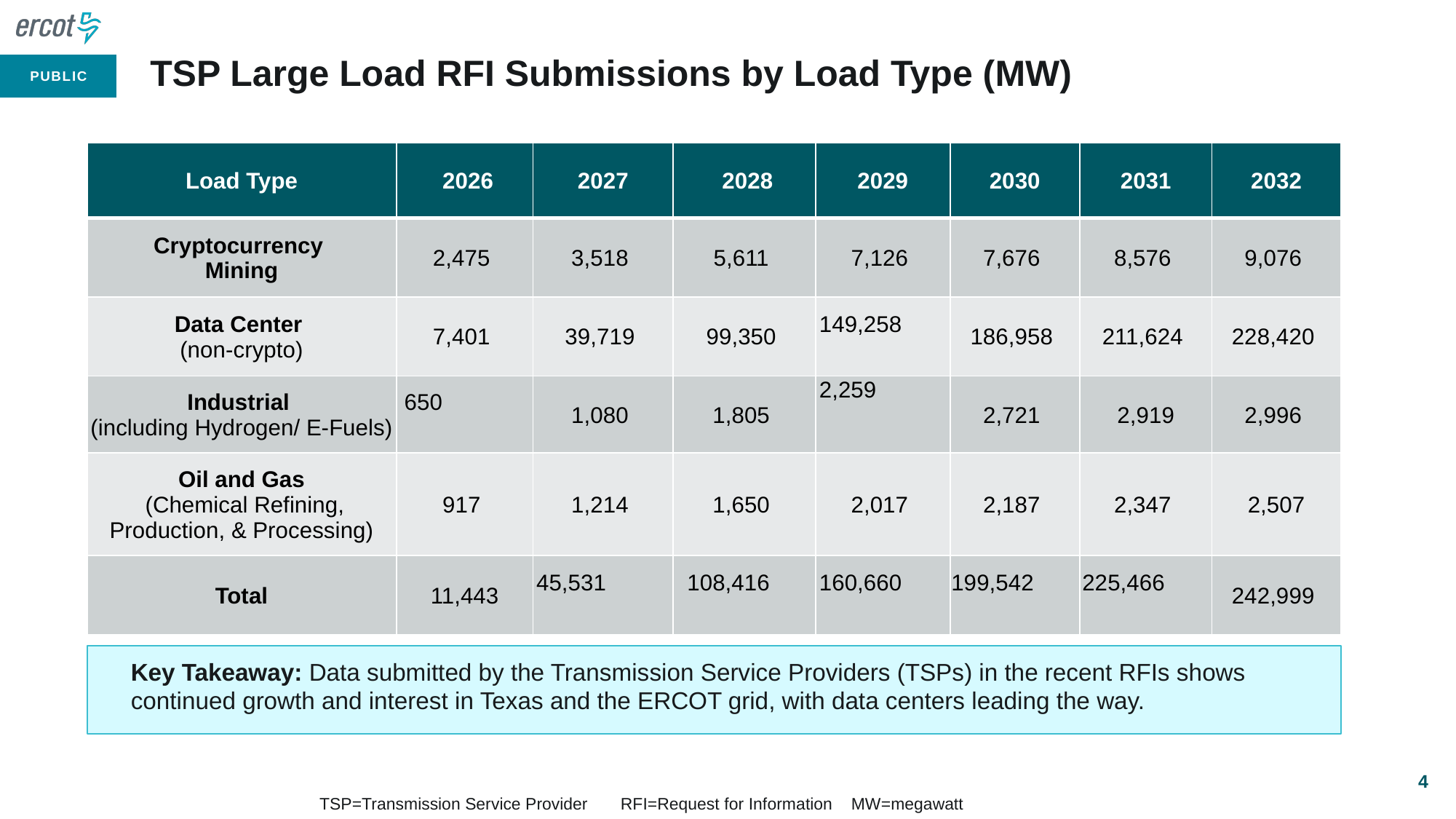

# TSP Large Load RFI Submissions by Load Type (MW)
| Load Type | 2026 | 2027 | 2028 | 2029 | 2030 | 2031 | 2032 |
| --- | --- | --- | --- | --- | --- | --- | --- |
| Cryptocurrency Mining | 2,475 | 3,518 | 5,611 | 7,126 | 7,676 | 8,576 | 9,076 |
| Data Center (non-crypto) | 7,401 | 39,719 | 99,350 | 149,258 | 186,958 | 211,624 | 228,420 |
| Industrial (including Hydrogen/ E-Fuels) | 650 | 1,080 | 1,805 | 2,259 | 2,721 | 2,919 | 2,996 |
| Oil and Gas (Chemical Refining, Production, & Processing) | 917 | 1,214 | 1,650 | 2,017 | 2,187 | 2,347 | 2,507 |
| Total | 11,443 | 45,531 | 108,416 | 160,660 | 199,542 | 225,466 | 242,999 |
Key Takeaway: Data submitted by the Transmission Service Providers (TSPs) in the recent RFIs shows continued growth and interest in Texas and the ERCOT grid, with data centers leading the way.
4
TSP=Transmission Service Provider       RFI=Request for Information    MW=megawatt